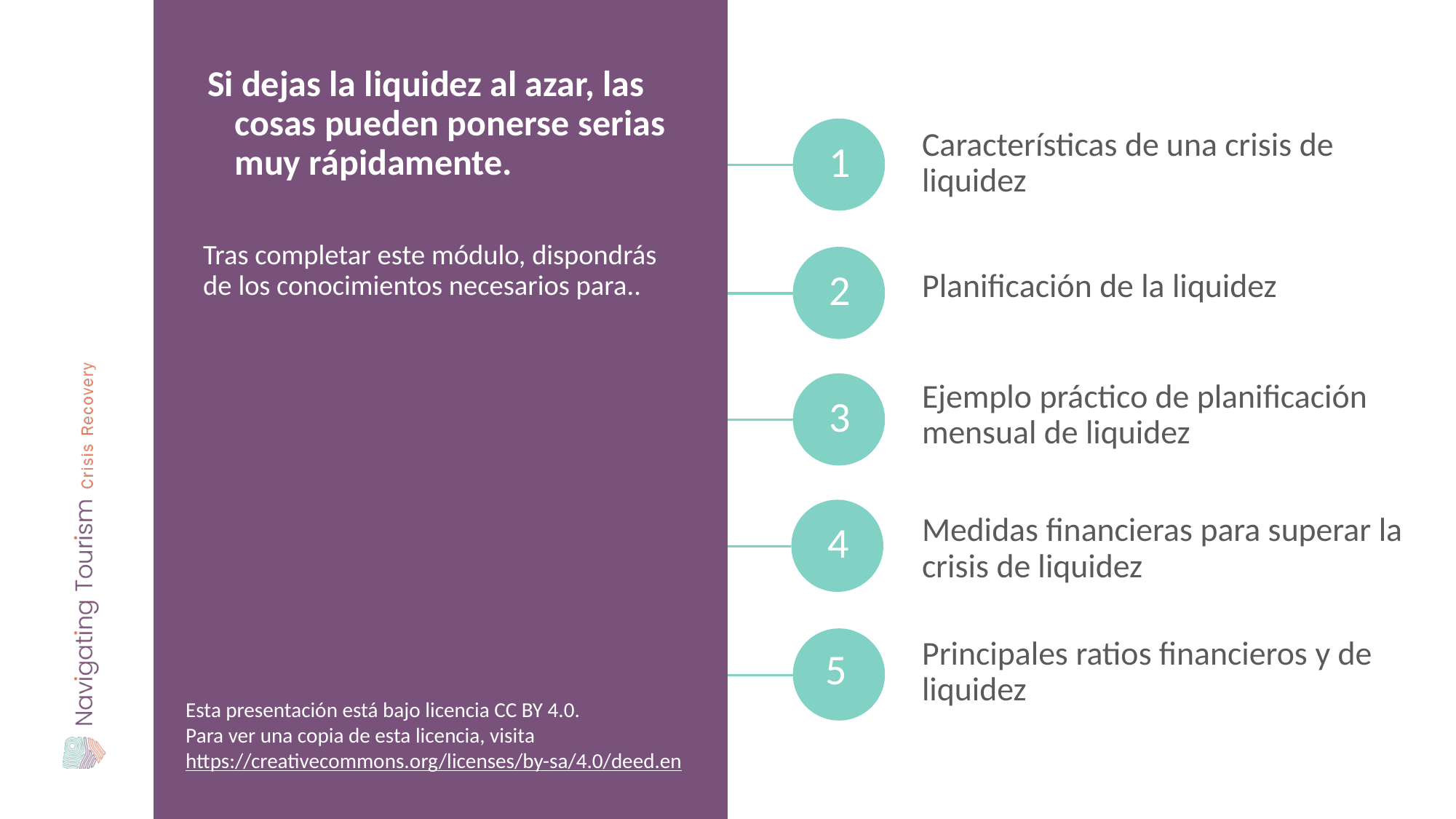

Si dejas la liquidez al azar, las cosas pueden ponerse serias muy rápidamente.

Características de una crisis de liquidez
1
Tras completar este módulo, dispondrás de los conocimientos necesarios para..

Planificación de la liquidez
2
Ejemplo práctico de planificación mensual de liquidez
3
Medidas financieras para superar la crisis de liquidez
4
Principales ratios financieros y de liquidez
5
Esta presentación está bajo licencia CC BY 4.0.
Para ver una copia de esta licencia, visita https://creativecommons.org/licenses/by-sa/4.0/deed.en